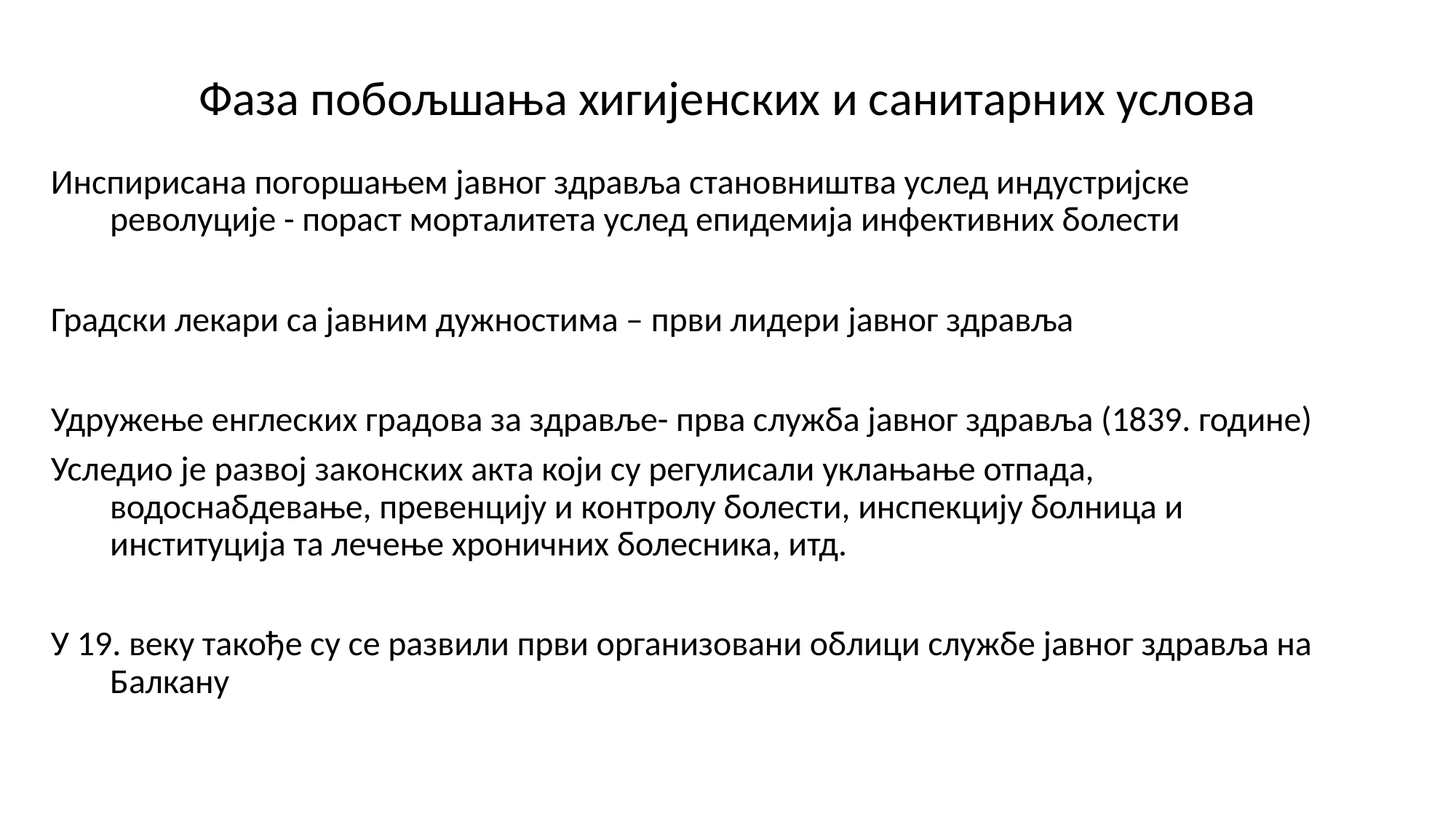

# Фаза побољшања хигијенских и санитарних услова
Инспирисана погоршањем јавног здравља становништва услед индустријске револуције - пораст морталитета услед епидемија инфективних болести

Градски лекари са јавним дужностима – први лидери јавног здравља

Удружење енглеских градова за здравље- прва служба јавног здравља (1839. године)
Уследио је развој законских акта који су регулисали уклањање отпада, водоснабдевање, превенцију и контролу болести, инспекцију болница и институција та лечење хроничних болесника, итд.

У 19. веку такође су се развили први организовани облици службе јавног здравља на Балкану